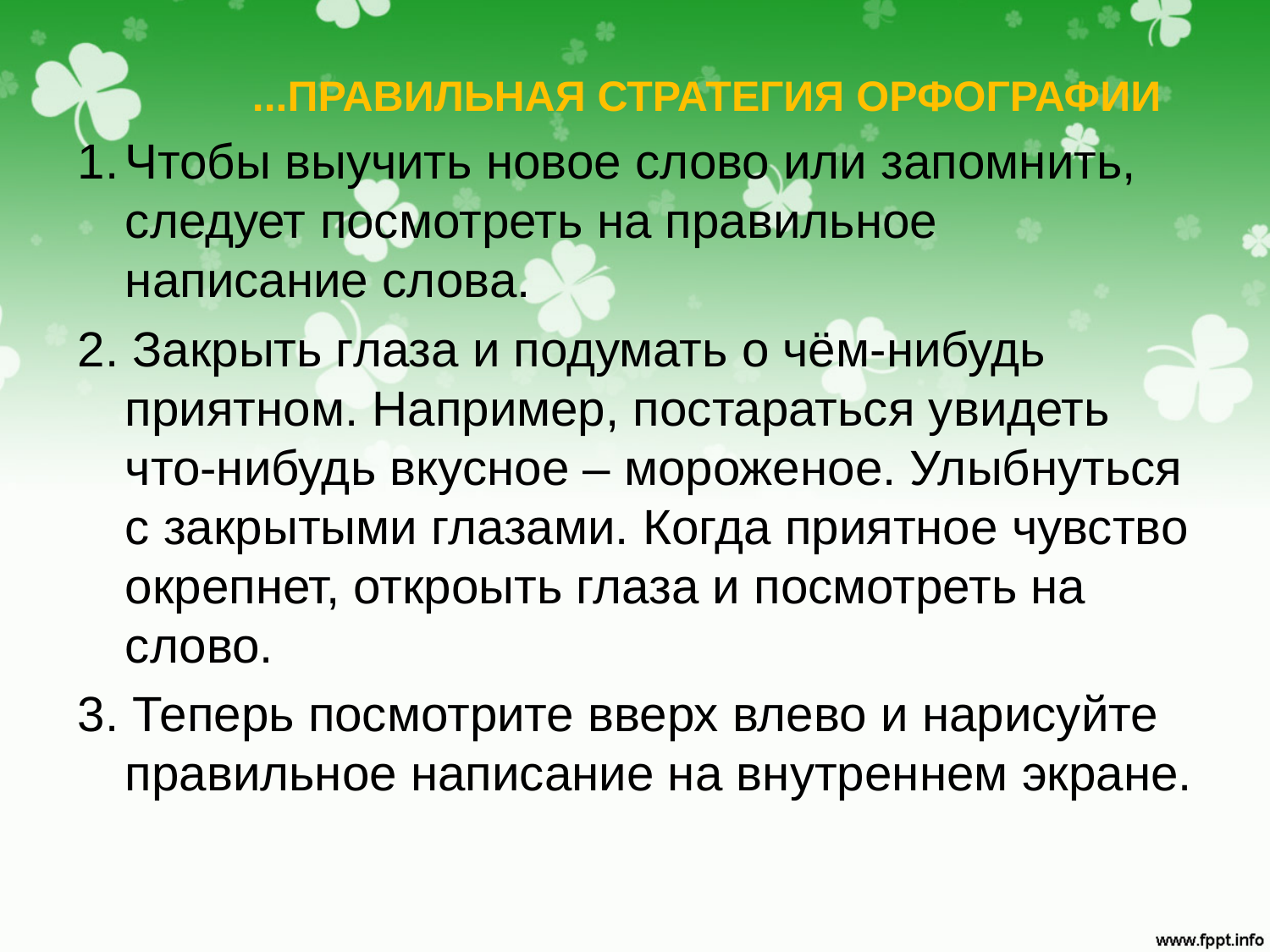

...ПРАВИЛЬНАЯ СТРАТЕГИЯ ОРФОГРАФИИ
Чтобы выучить новое слово или запомнить, следует посмотреть на правильное написание слова.
2. Закрыть глаза и подумать о чём-нибудь приятном. Например, постараться увидеть что-нибудь вкусное – мороженое. Улыбнуться с закрытыми глазами. Когда приятное чувство окрепнет, откроыть глаза и посмотреть на слово.
3. Теперь посмотрите вверх влево и нарисуйте правильное написание на внутреннем экране.